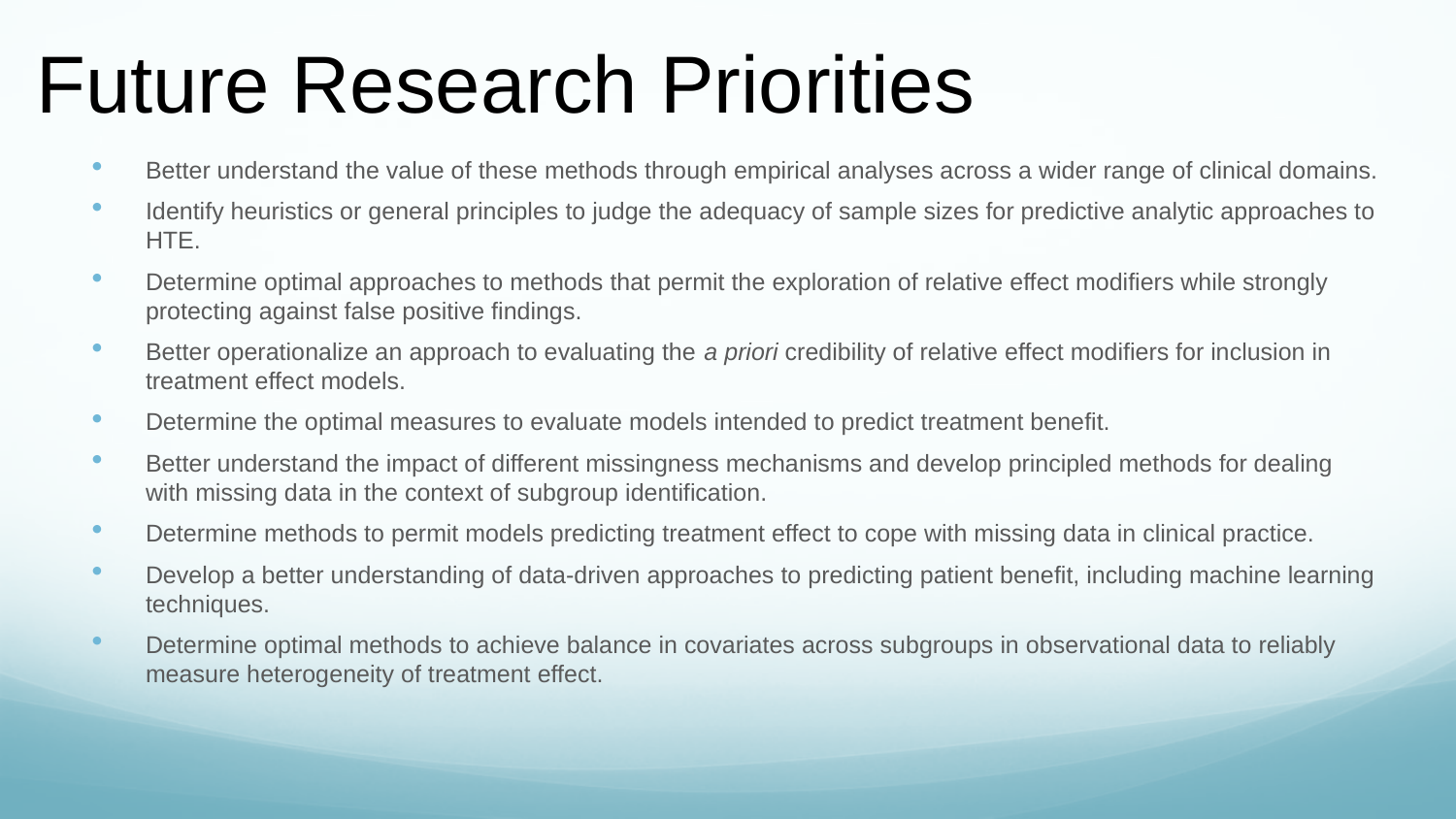

# Future Research Priorities
Better understand the value of these methods through empirical analyses across a wider range of clinical domains.
Identify heuristics or general principles to judge the adequacy of sample sizes for predictive analytic approaches to HTE.
Determine optimal approaches to methods that permit the exploration of relative effect modifiers while strongly protecting against false positive findings.
Better operationalize an approach to evaluating the a priori credibility of relative effect modifiers for inclusion in treatment effect models.
Determine the optimal measures to evaluate models intended to predict treatment benefit.
Better understand the impact of different missingness mechanisms and develop principled methods for dealing with missing data in the context of subgroup identification.
Determine methods to permit models predicting treatment effect to cope with missing data in clinical practice.
Develop a better understanding of data-driven approaches to predicting patient benefit, including machine learning techniques.
Determine optimal methods to achieve balance in covariates across subgroups in observational data to reliably measure heterogeneity of treatment effect.